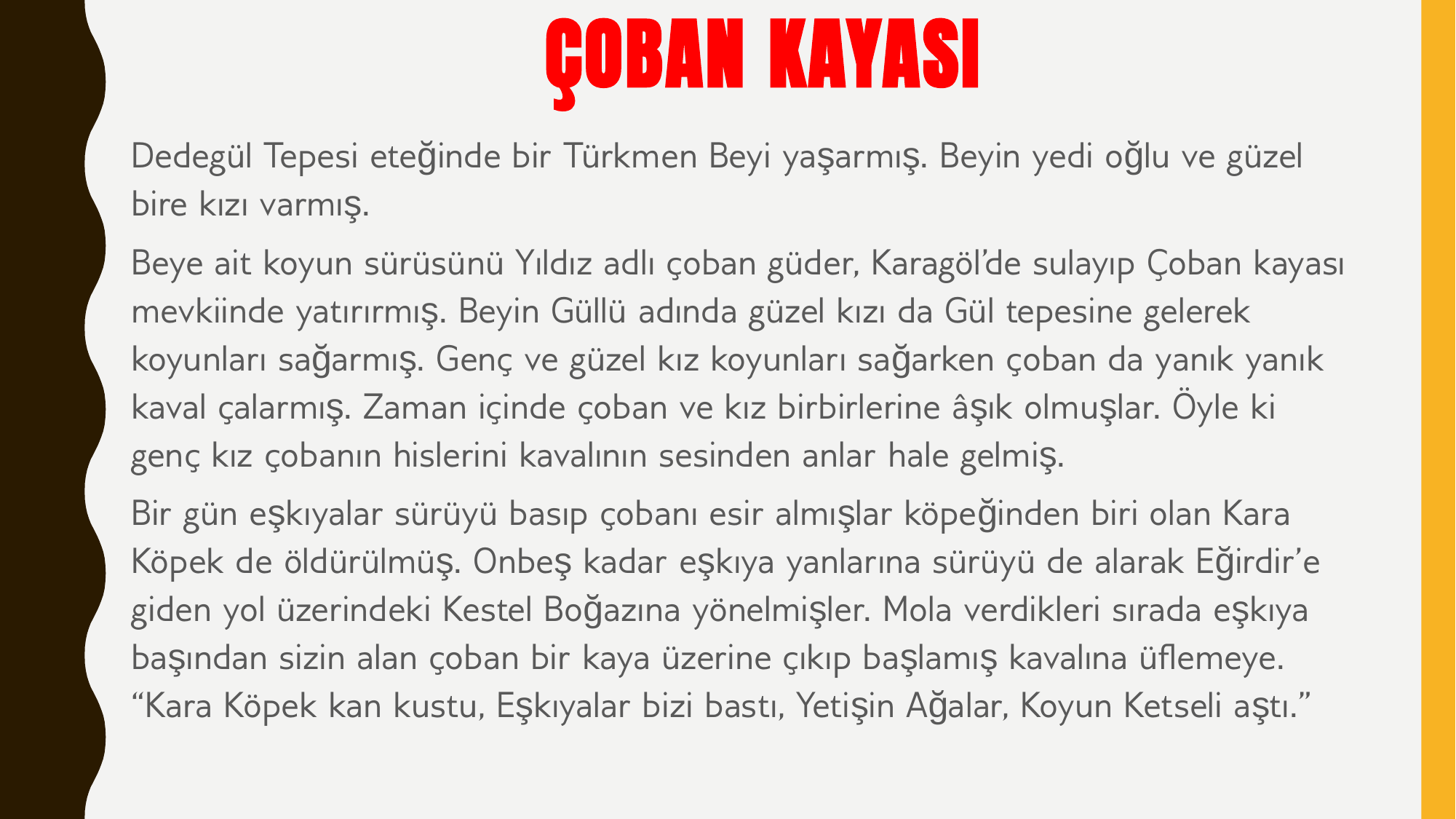

# Çoban Kayası
Dedegül Tepesi eteğinde bir Türkmen Beyi yaşarmış. Beyin yedi oğlu ve güzel bire kızı varmış.
Beye ait koyun sürüsünü Yıldız adlı çoban güder, Karagöl’de sulayıp Çoban kayası mevkiinde yatırırmış. Beyin Güllü adında güzel kızı da Gül tepesine gelerek koyunları sağarmış. Genç ve güzel kız koyunları sağarken çoban da yanık yanık kaval çalarmış. Zaman içinde çoban ve kız birbirlerine âşık olmuşlar. Öyle ki genç kız çobanın hislerini kavalının sesinden anlar hale gelmiş.
Bir gün eşkıyalar sürüyü basıp çobanı esir almışlar köpeğinden biri olan Kara Köpek de öldürülmüş. Onbeş kadar eşkıya yanlarına sürüyü de alarak Eğirdir’e giden yol üzerindeki Kestel Boğazına yönelmişler. Mola verdikleri sırada eşkıya başından sizin alan çoban bir kaya üzerine çıkıp başlamış kavalına üflemeye. “Kara Köpek kan kustu, Eşkıyalar bizi bastı, Yetişin Ağalar, Koyun Ketseli aştı.”